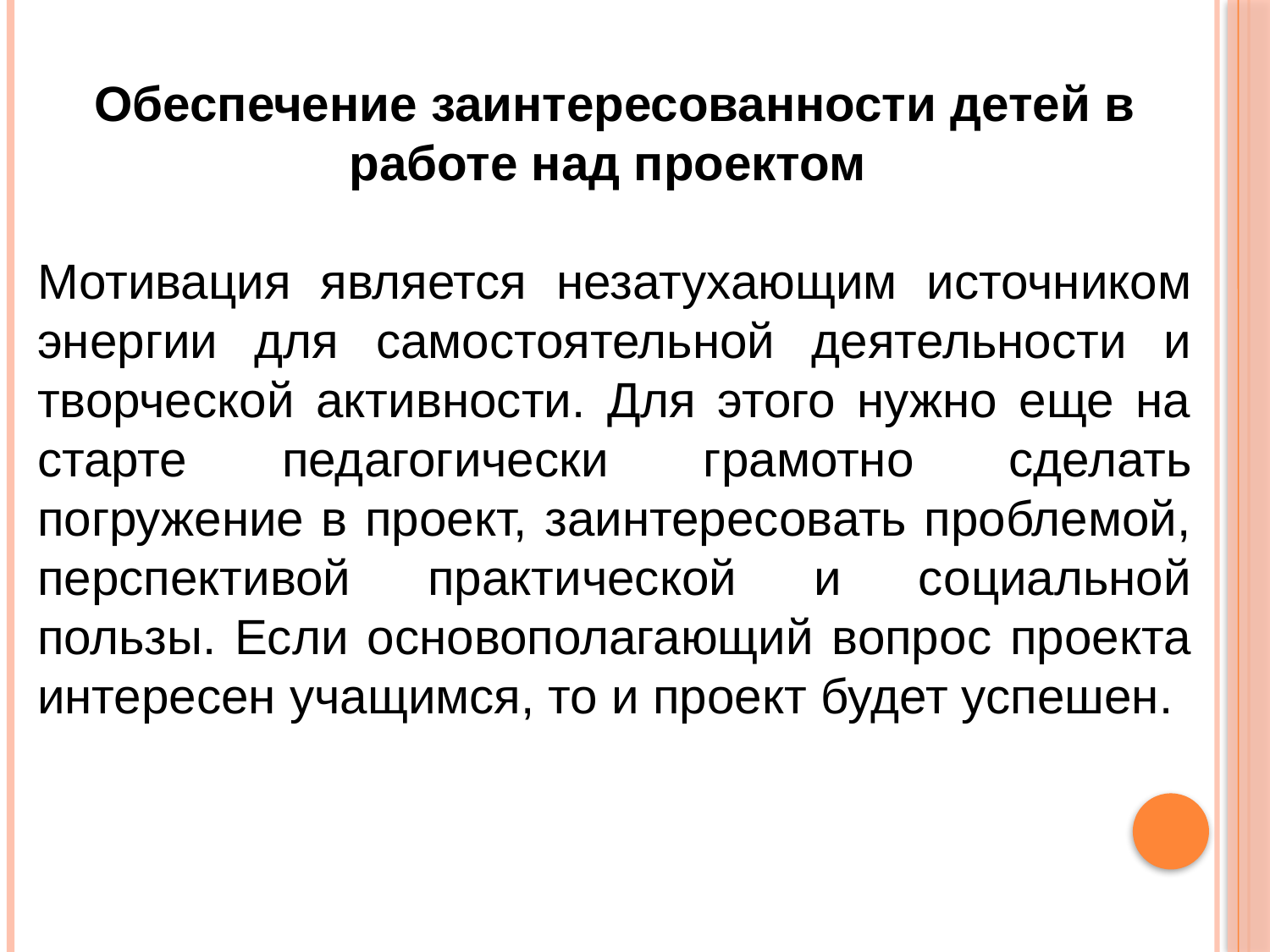

Обеспечение заинтересованности детей в работе над проектом

Мотивация является незатухающим источником энергии для самостоятельной деятельности и творческой активности. Для этого нужно еще на старте педагогически грамотно сделать погружение в проект, заинтересовать проблемой, перспективой практической и социальной пользы. Если основополагающий вопрос проекта интересен учащимся, то и проект будет успешен.